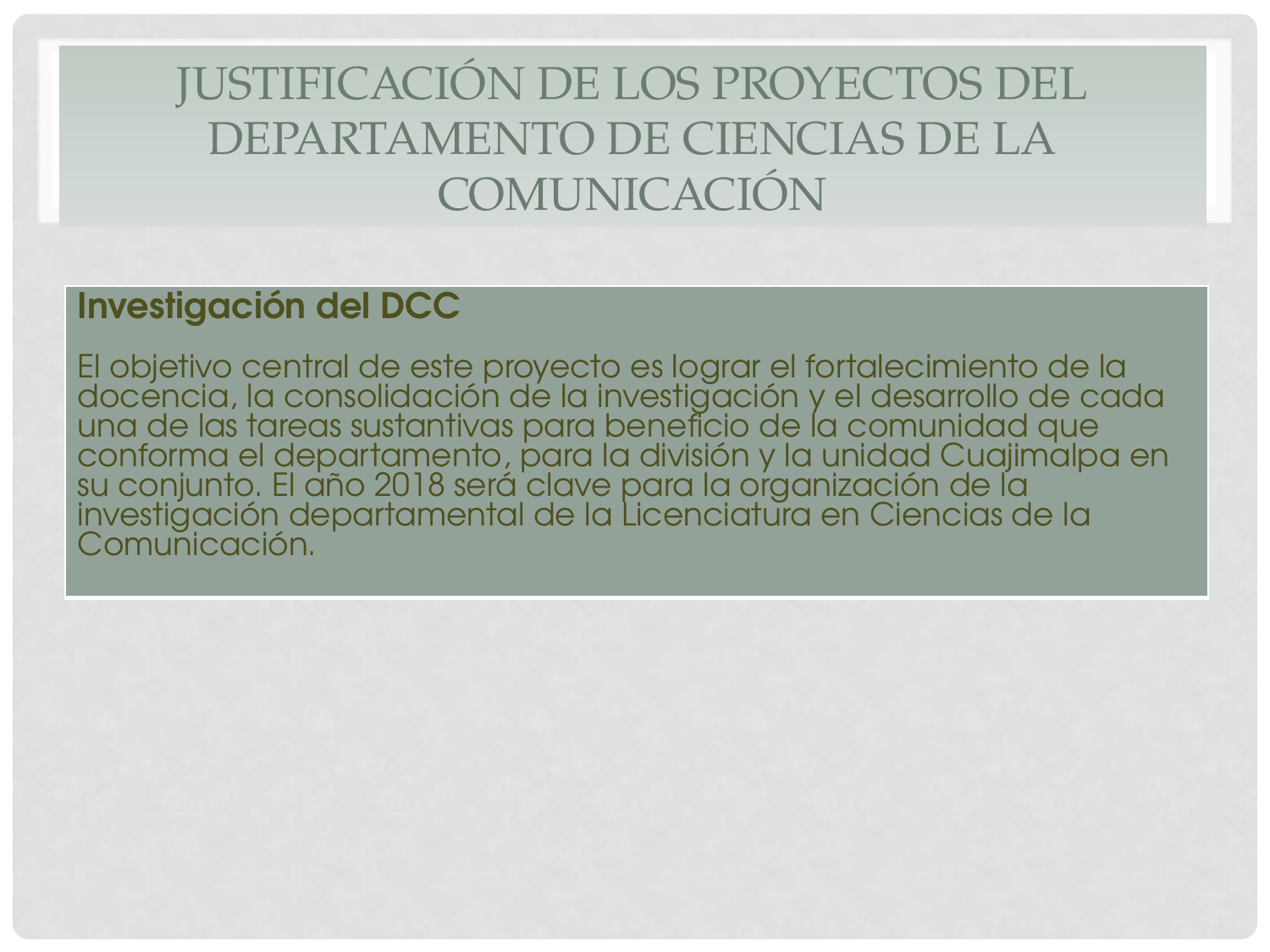

# JUSTIFICACIÓN de los proyectos Del departamento de ciencias de la comunicación
| Investigación del DCC El objetivo central de este proyecto es lograr el fortalecimiento de la docencia, la consolidación de la investigación y el desarrollo de cada una de las tareas sustantivas para beneficio de la comunidad que conforma el departamento, para la división y la unidad Cuajimalpa en su conjunto. El año 2018 será clave para la organización de la investigación departamental de la Licenciatura en Ciencias de la Comunicación. |
| --- |